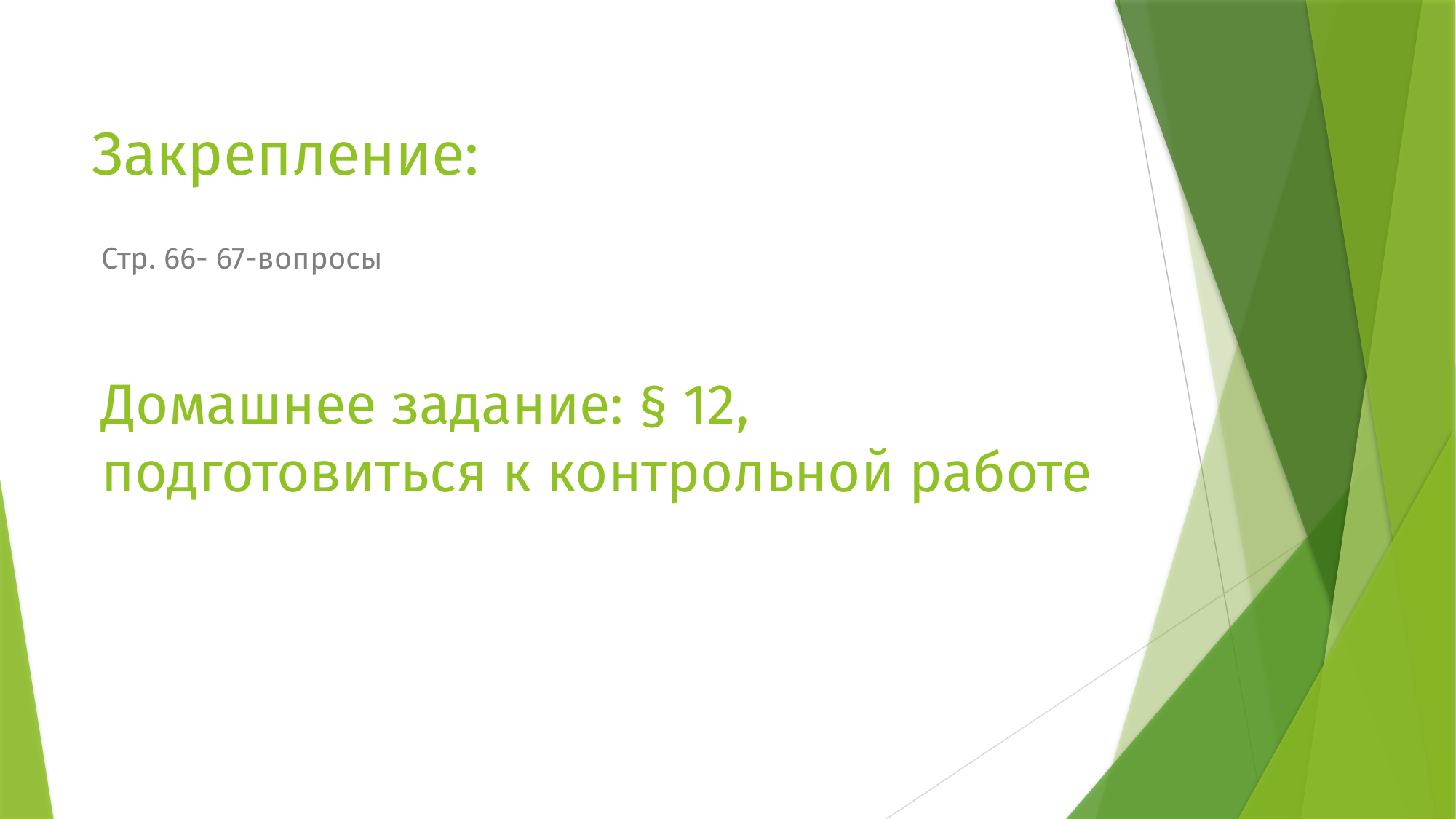

# Закрепление:
Стр. 66- 67-вопросы
Домашнее задание: § 12, подготовиться к контрольной работе